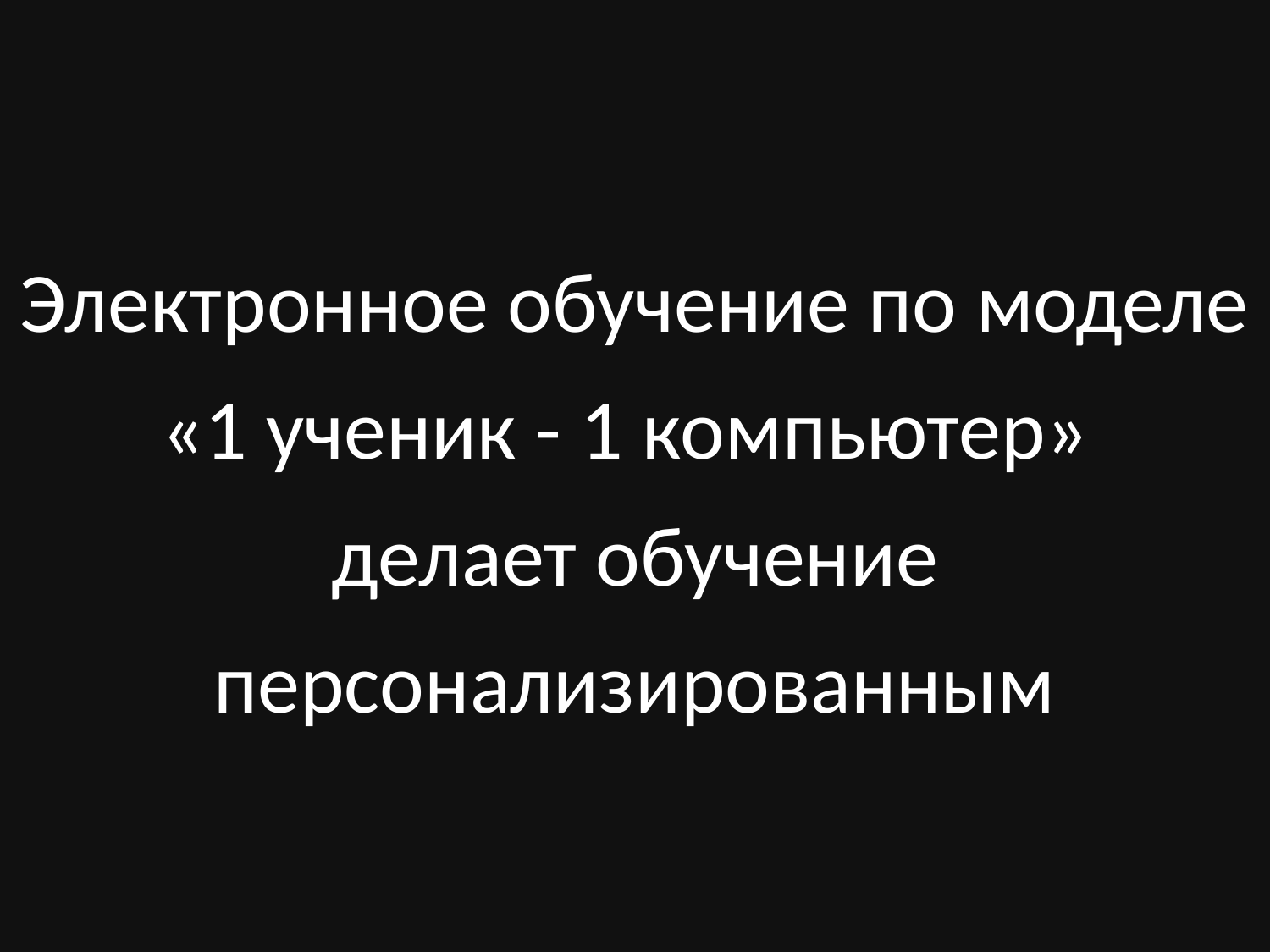

Электронное обучение по моделе «1 ученик - 1 компьютер»
делает обучение персонализированным